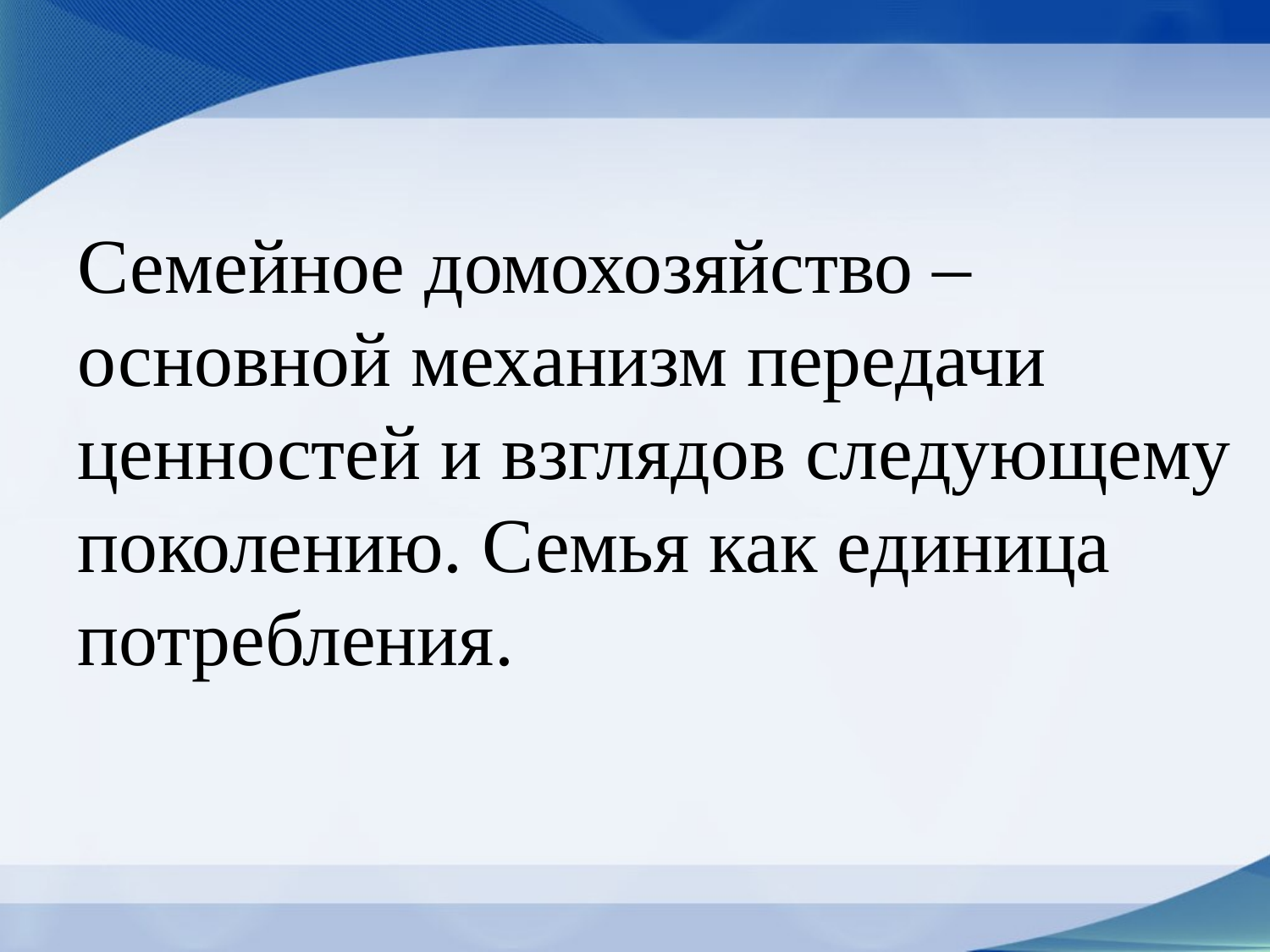

# Семейное домохозяйство – основной механизм передачи ценностей и взглядов следующему поколению. Семья как единица потребления.